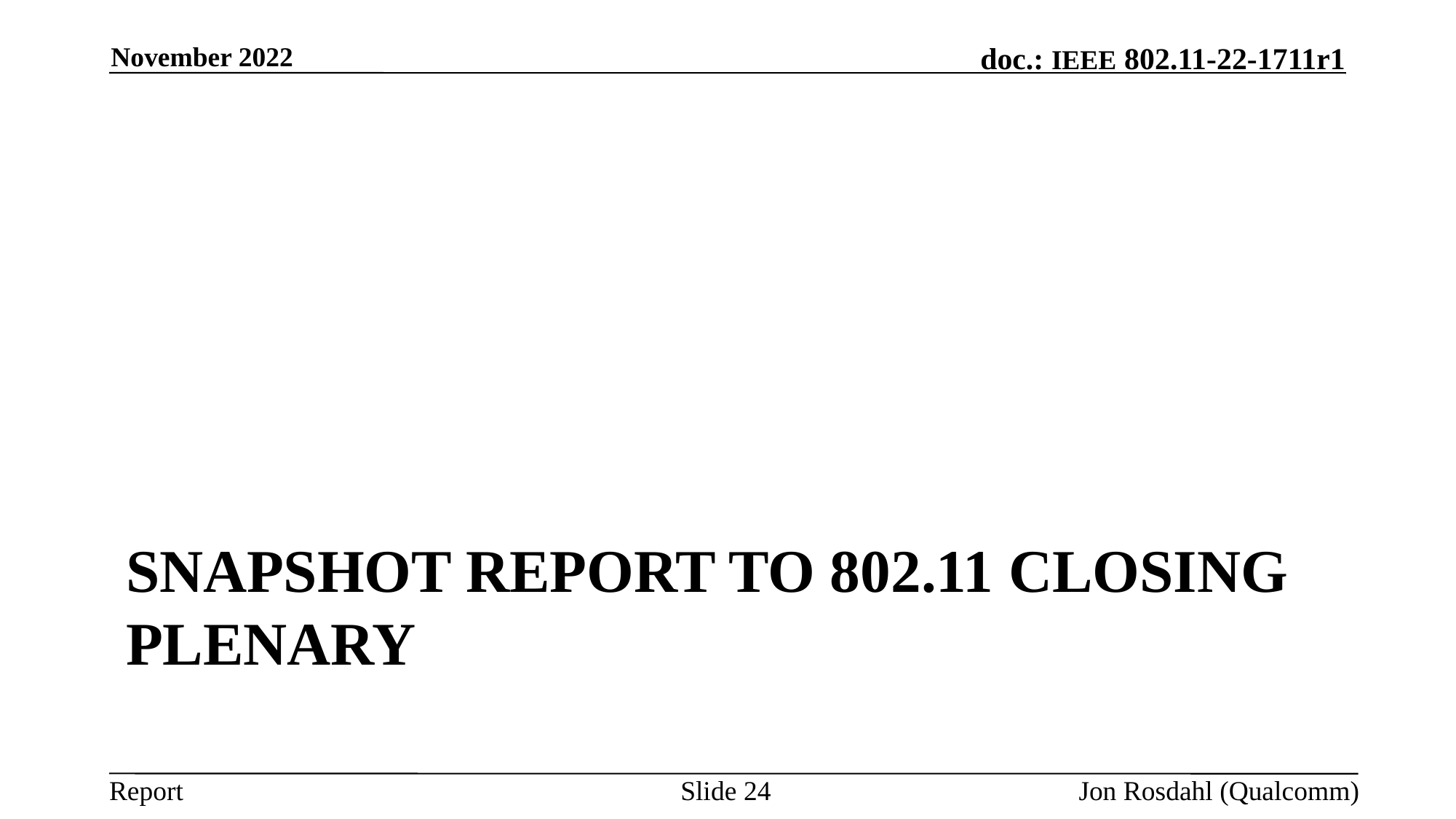

November 2022

# Snapshot Report to 802.11 closing plenary
Slide 24
Jon Rosdahl (Qualcomm)